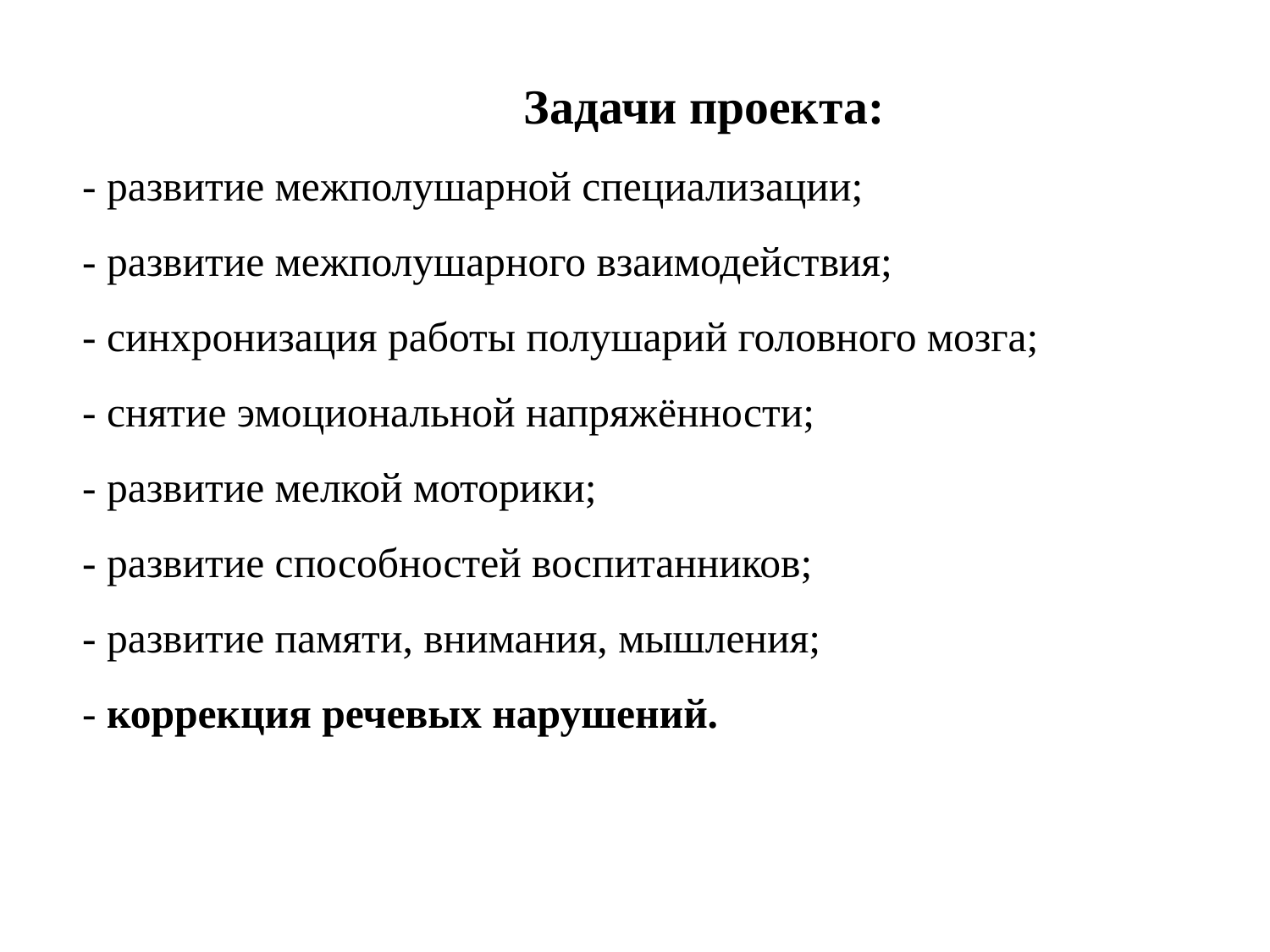

# Задачи проекта: - развитие межполушарной специализации; - развитие межполушарного взаимодействия; - синхронизация работы полушарий головного мозга; - снятие эмоциональной напряжённости; - развитие мелкой моторики; - развитие способностей воспитанников; - развитие памяти, внимания, мышления; - коррекция речевых нарушений.